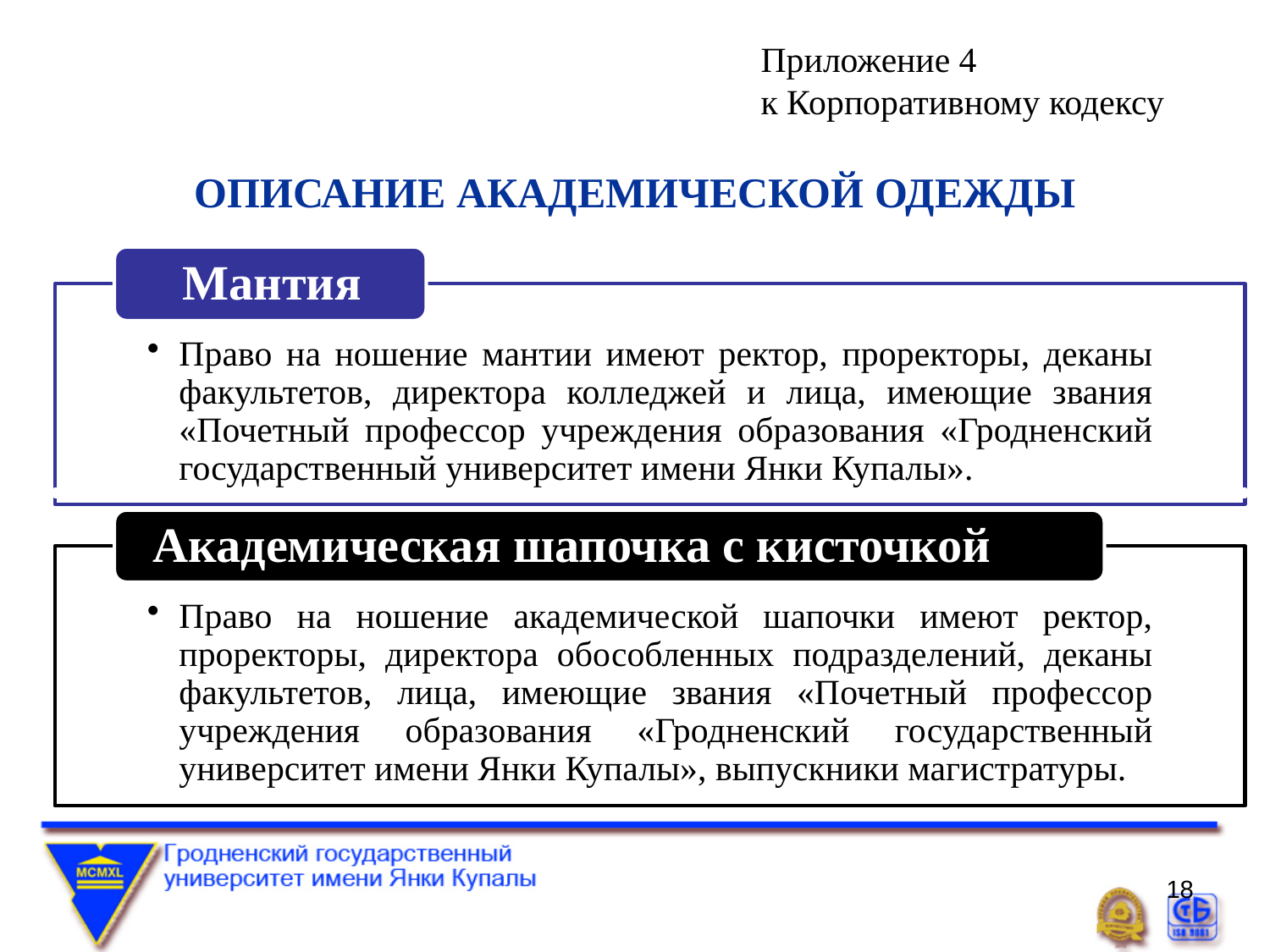

# Приложение 4 к Корпоративному кодексу
ОПИСАНИЕ АКАДЕМИЧЕСКОЙ ОДЕЖДЫ
Право на ношение мантии имеют ректор, проректоры, деканы факультетов, директора колледжей и лица, имеющие звания «Почетный профессор учреждения образования «Гродненский государственный университет имени Янки Купалы».
Мантия

Право на ношение академической шапочки имеют ректор, проректоры, директора обособленных подразделений, деканы факультетов, лица, имеющие звания «Почетный профессор учреждения образования «Гродненский государственный университет имени Янки Купалы», выпускники магистратуры.
Академическая шапочка с кисточкой
18